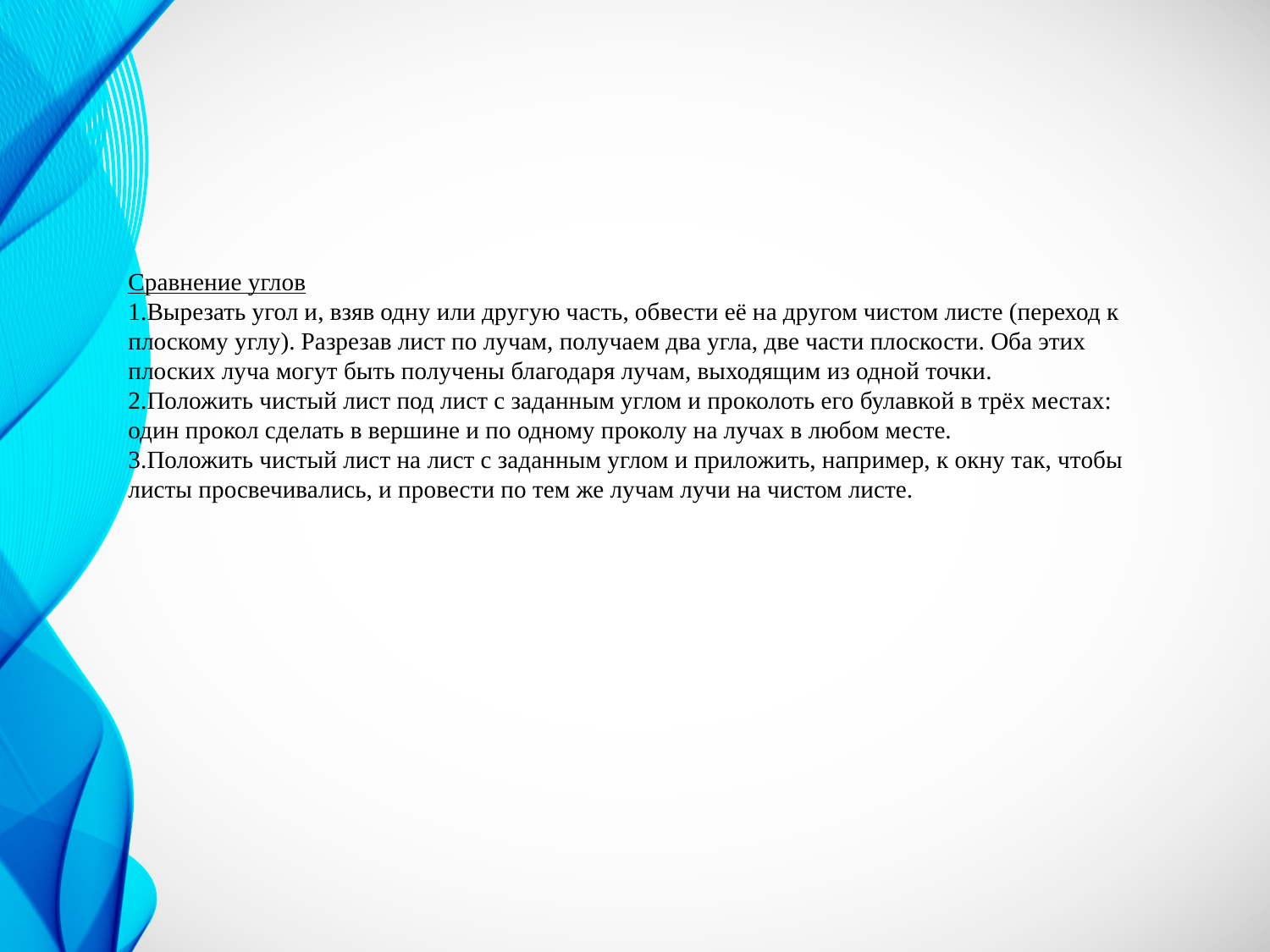

Сравнение углов
1.Вырезать угол и, взяв одну или другую часть, обвести её на другом чистом листе (переход к плоскому углу). Разрезав лист по лучам, получаем два угла, две части плоскости. Оба этих плоских луча могут быть получены благодаря лучам, выходящим из одной точки.
2.Положить чистый лист под лист с заданным углом и проколоть его булавкой в трёх местах: один прокол сделать в вершине и по одному проколу на лучах в любом месте.
3.Положить чистый лист на лист с заданным углом и приложить, например, к окну так, чтобы листы просвечивались, и провести по тем же лучам лучи на чистом листе.